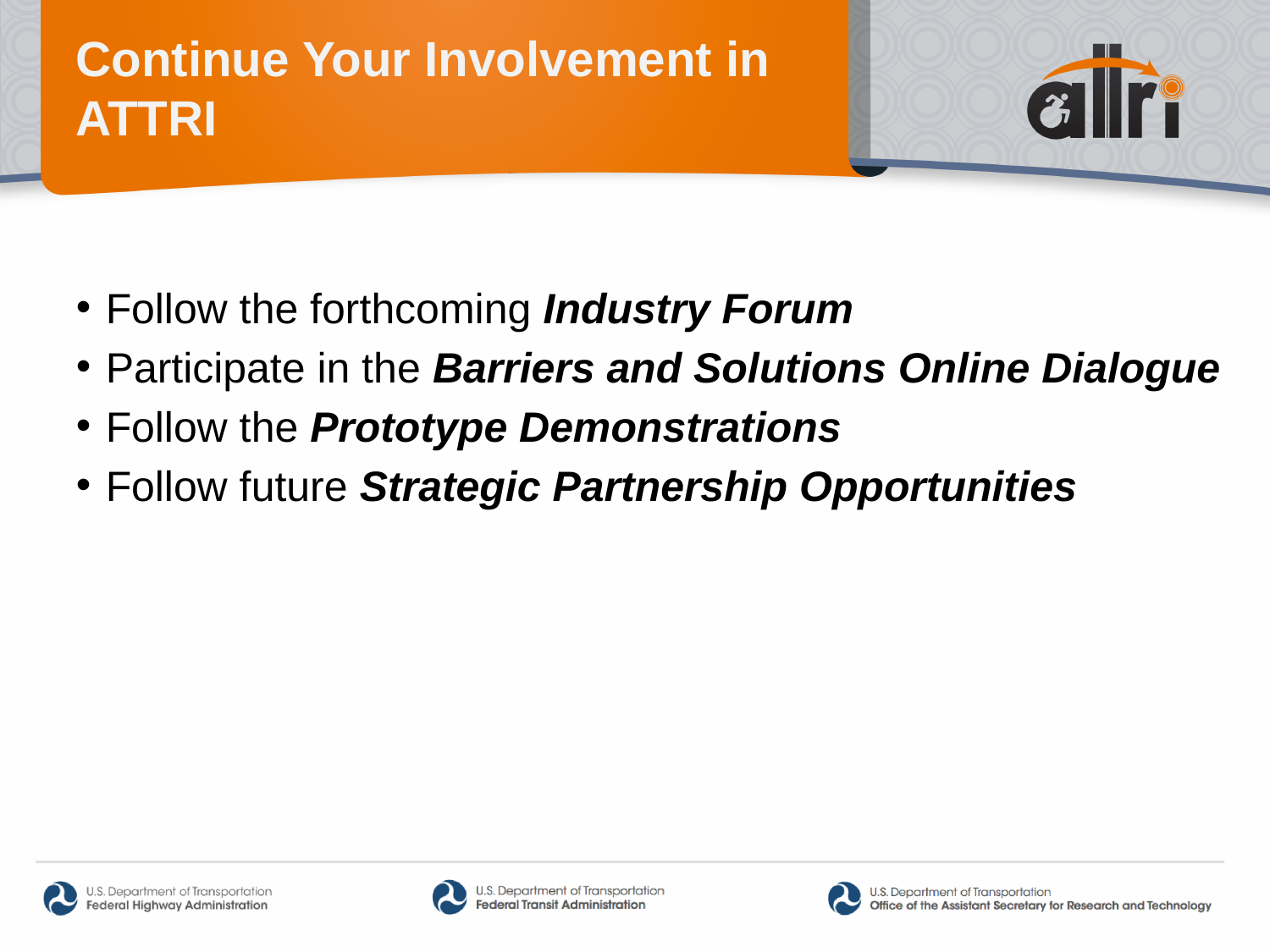

# Continue Your Involvement in ATTRI

Follow the forthcoming Industry Forum
Participate in the Barriers and Solutions Online Dialogue
Follow the Prototype Demonstrations
Follow future Strategic Partnership Opportunities